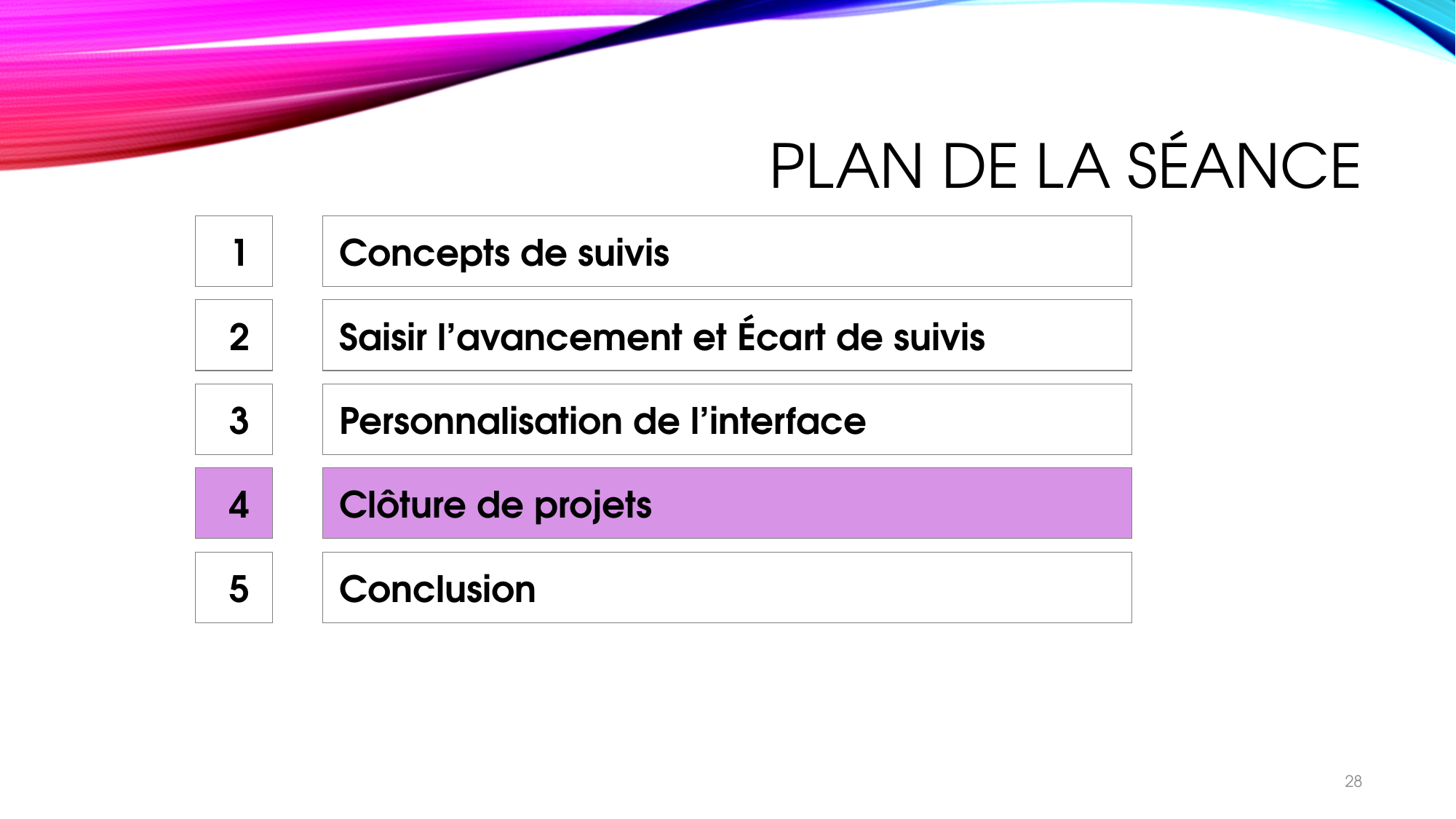

# Plan de la séance
1
Concepts de suivis
2
Saisir l’avancement et Écart de suivis
3
Personnalisation de l’interface
4
Clôture de projets
5
Conclusion
28